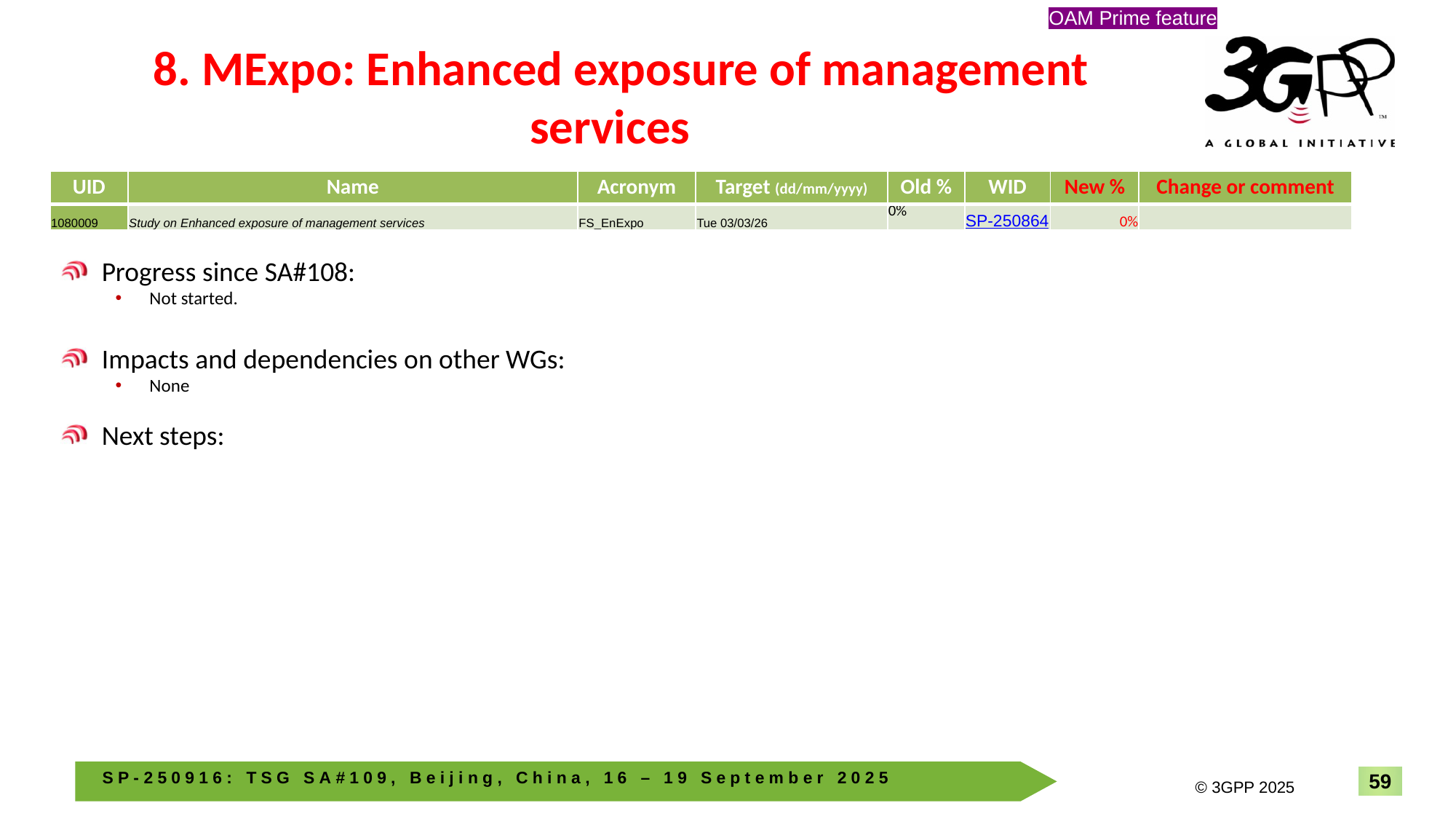

OAM Prime feature
# 8. MExpo: Enhanced exposure of management services
| UID | Name | Acronym | Target (dd/mm/yyyy) | Old % | WID | New % | Change or comment |
| --- | --- | --- | --- | --- | --- | --- | --- |
| 1080009 | Study on Enhanced exposure of management services | FS\_EnExpo | Tue 03/03/26 | 0% | SP-250864 | 0% |  |
Progress since SA#108:
Not started.

Impacts and dependencies on other WGs:
None

Next steps: